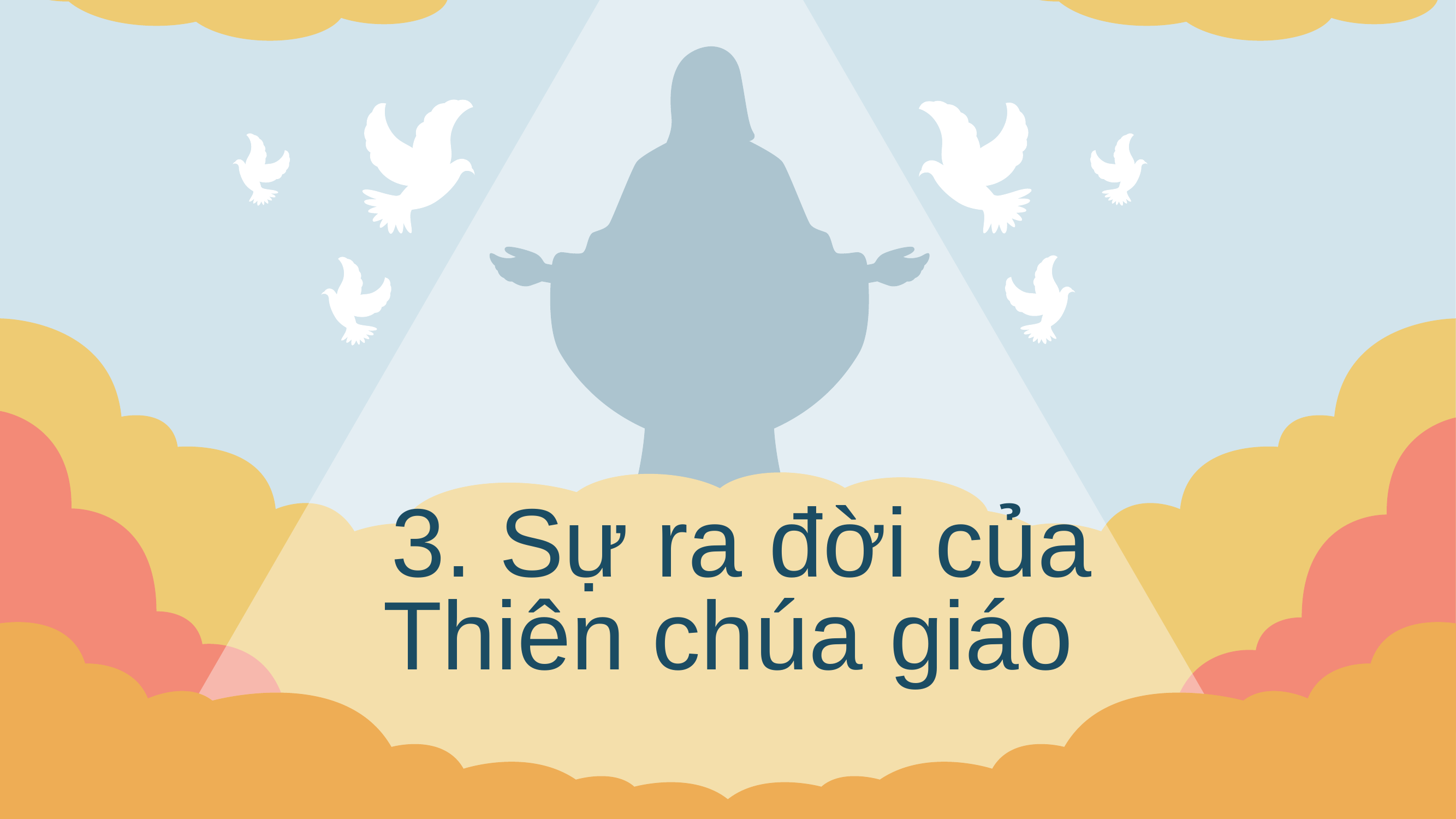

# 3. Sự ra đời của Thiên chúa giáo